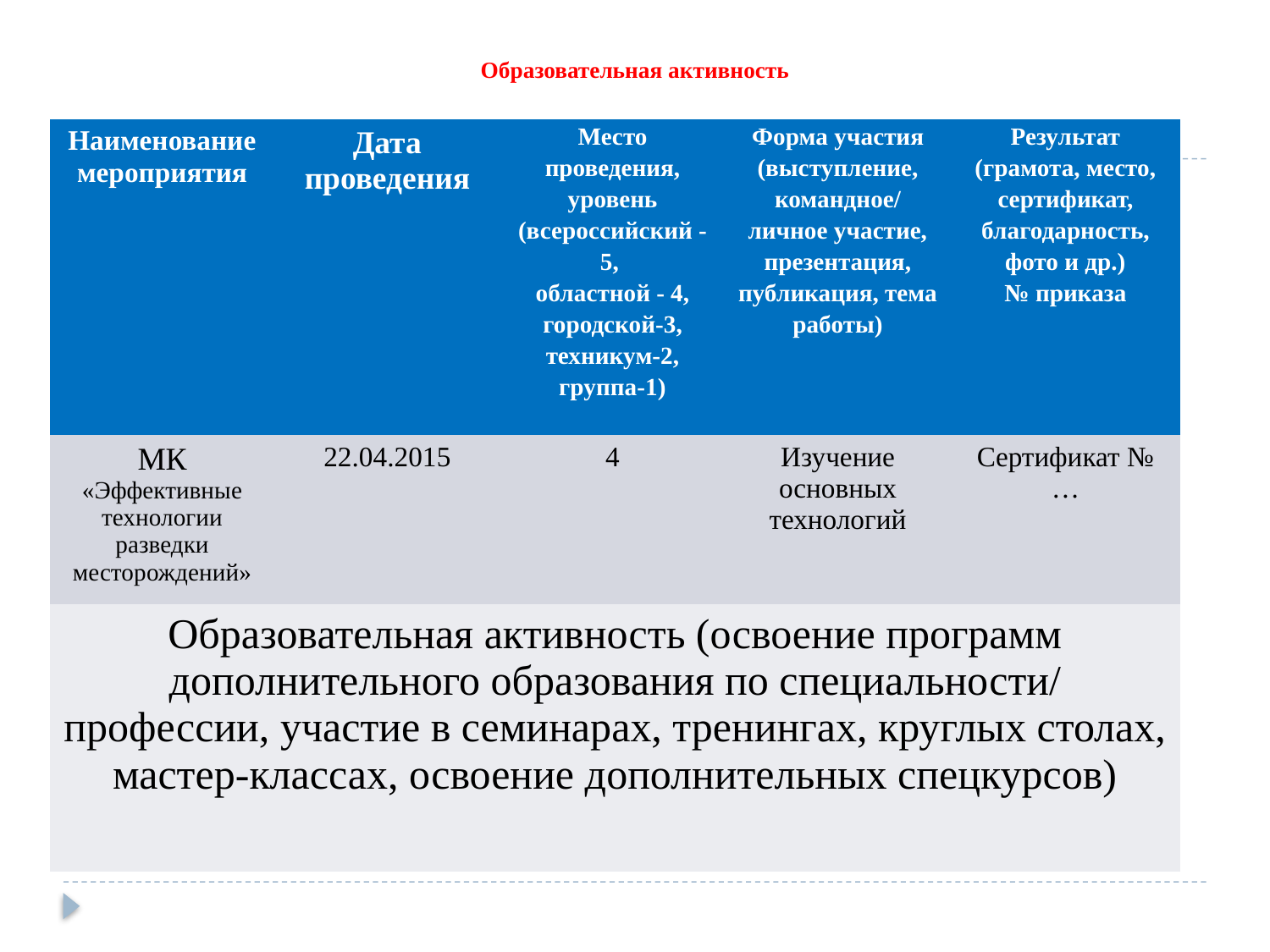

# Образовательная активность
| Наименование мероприятия | Дата проведения | Место проведения, уровень (всероссийский - 5, областной - 4, городской-3, техникум-2, группа-1) | Форма участия (выступление, командное/ личное участие, презентация, публикация, тема работы) | Результат (грамота, место, сертификат, благодарность, фото и др.) № приказа |
| --- | --- | --- | --- | --- |
| МК «Эффективные технологии разведки месторождений» | 22.04.2015 | 4 | Изучение основных технологий | Сертификат №… |
| Образовательная активность (освоение программ дополнительного образования по специальности/ профессии, участие в семинарах, тренингах, круглых столах, мастер-классах, освоение дополнительных спецкурсов) |  |  |  |  |